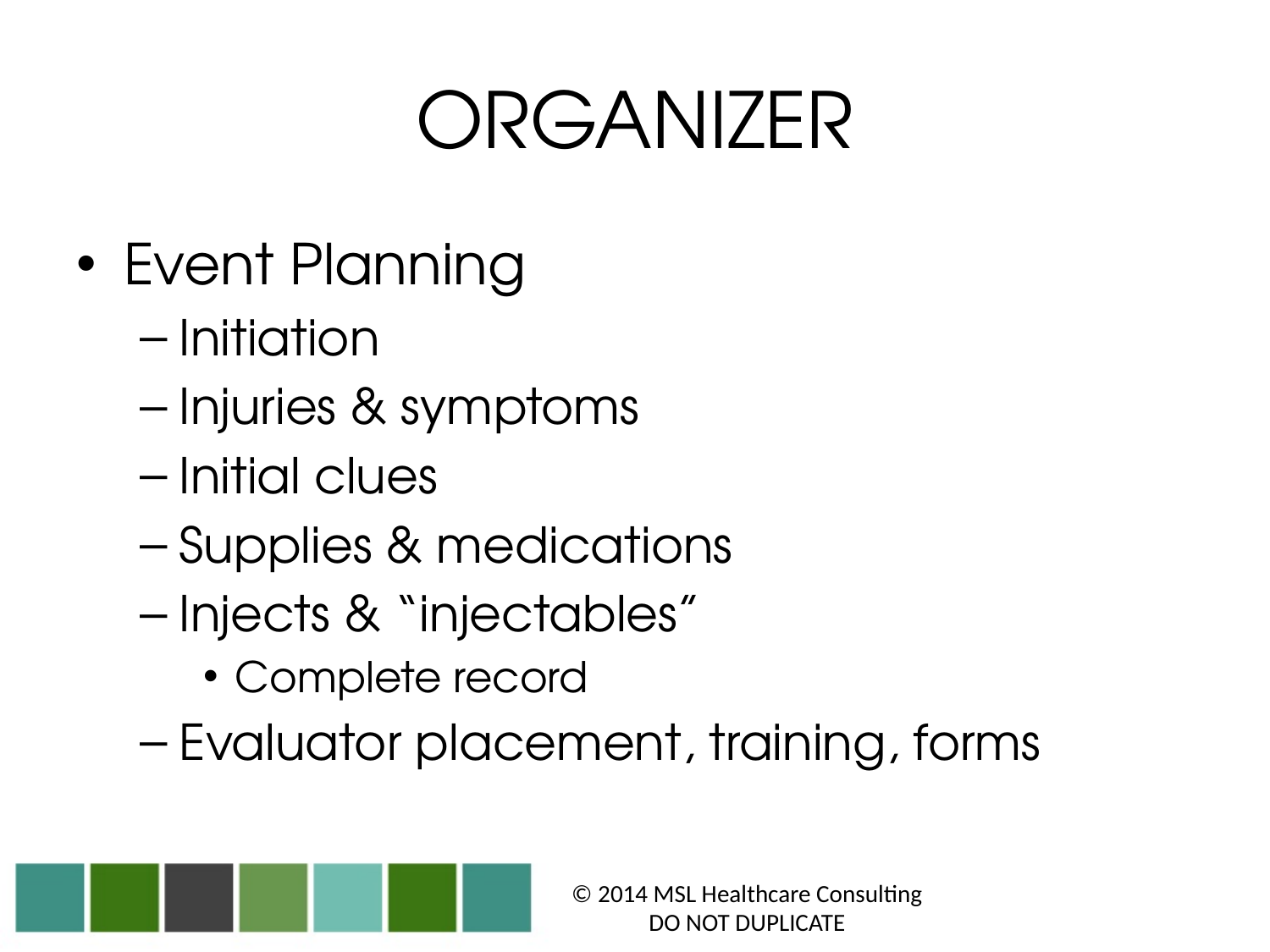

# ORGANIZER
Event Planning
Initiation
Injuries & symptoms
Initial clues
Supplies & medications
Injects & “injectables”
Complete record
Evaluator placement, training, forms
© 2014 MSL Healthcare Consulting
DO NOT DUPLICATE